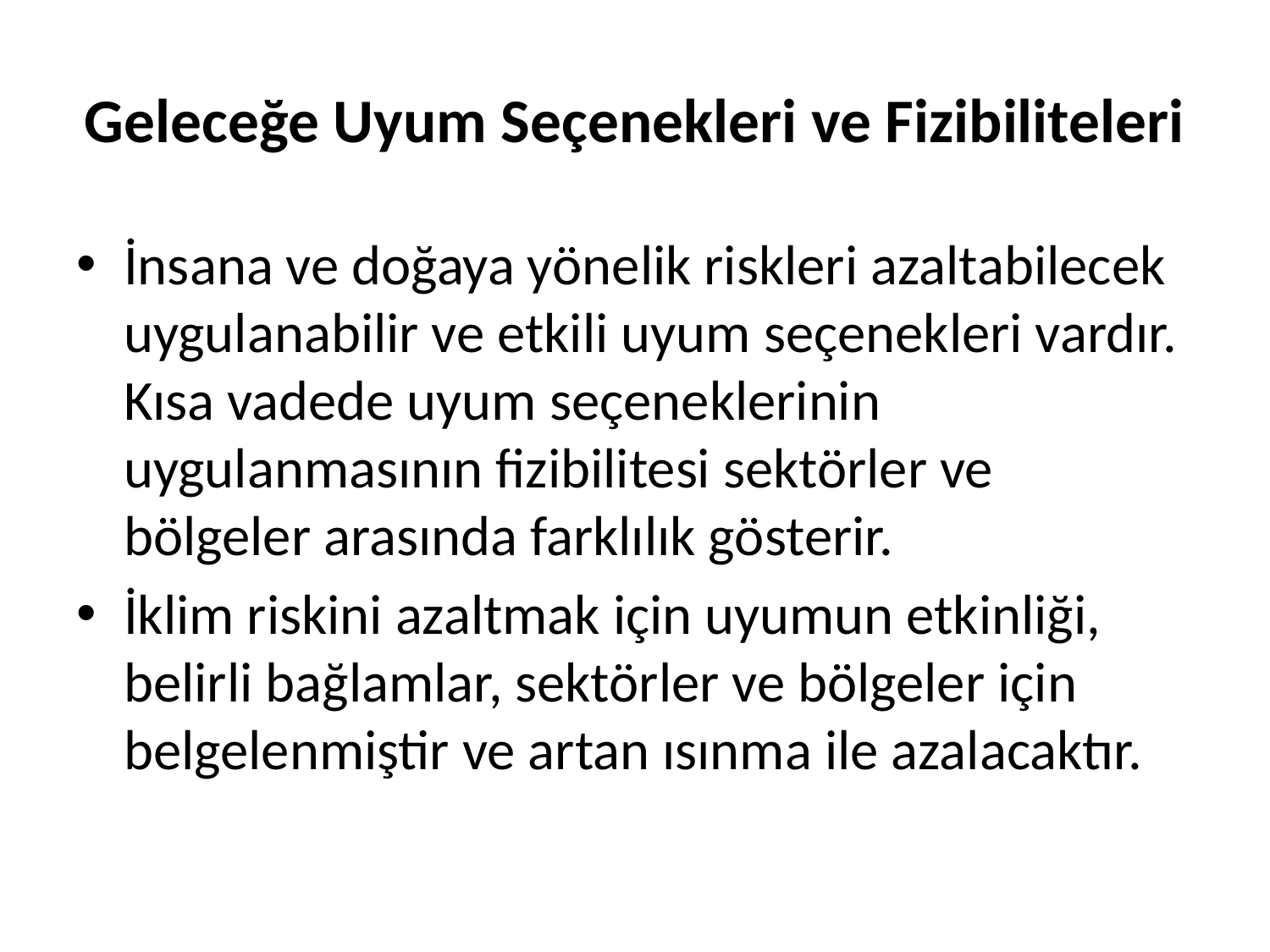

# Geleceğe Uyum Seçenekleri ve Fizibiliteleri
İnsana ve doğaya yönelik riskleri azaltabilecek uygulanabilir ve etkili uyum seçenekleri vardır. Kısa vadede uyum seçeneklerinin uygulanmasının fizibilitesi sektörler ve bölgeler arasında farklılık gösterir.
İklim riskini azaltmak için uyumun etkinliği, belirli bağlamlar, sektörler ve bölgeler için belgelenmiştir ve artan ısınma ile azalacaktır.